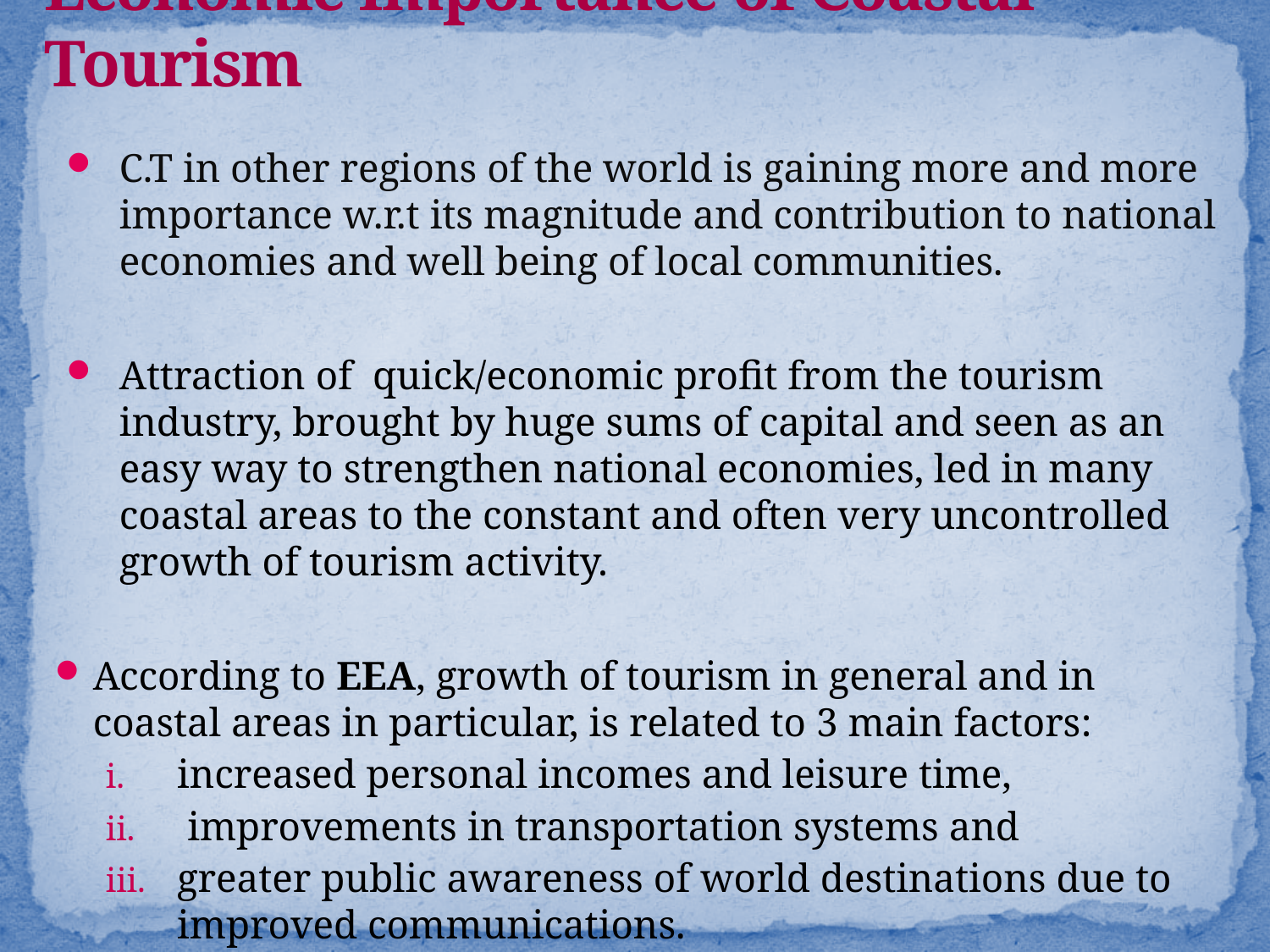

# Economic Importance of Coastal Tourism
C.T in other regions of the world is gaining more and more importance w.r.t its magnitude and contribution to national economies and well being of local communities.

Attraction of  quick/economic profit from the tourism industry, brought by huge sums of capital and seen as an easy way to strengthen national economies, led in many coastal areas to the constant and often very uncontrolled growth of tourism activity.

According to EEA, growth of tourism in general and in coastal areas in particular, is related to 3 main factors:
increased personal incomes and leisure time,
 improvements in transportation systems and
greater public awareness of world destinations due to improved communications.